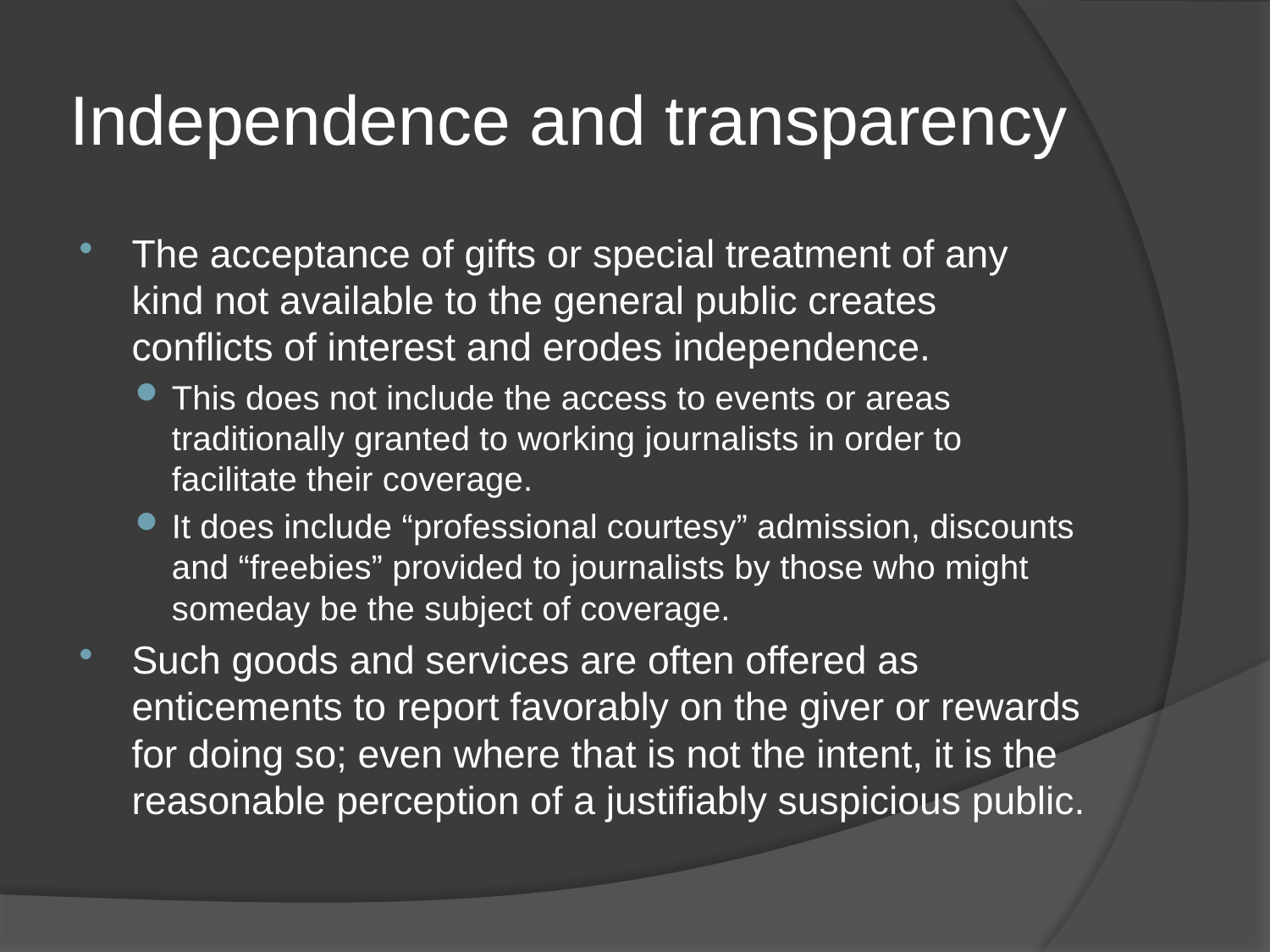

# Independence and transparency
The acceptance of gifts or special treatment of any kind not available to the general public creates conflicts of interest and erodes independence.
This does not include the access to events or areas traditionally granted to working journalists in order to facilitate their coverage.
It does include “professional courtesy” admission, discounts and “freebies” provided to journalists by those who might someday be the subject of coverage.
Such goods and services are often offered as enticements to report favorably on the giver or rewards for doing so; even where that is not the intent, it is the reasonable perception of a justifiably suspicious public.